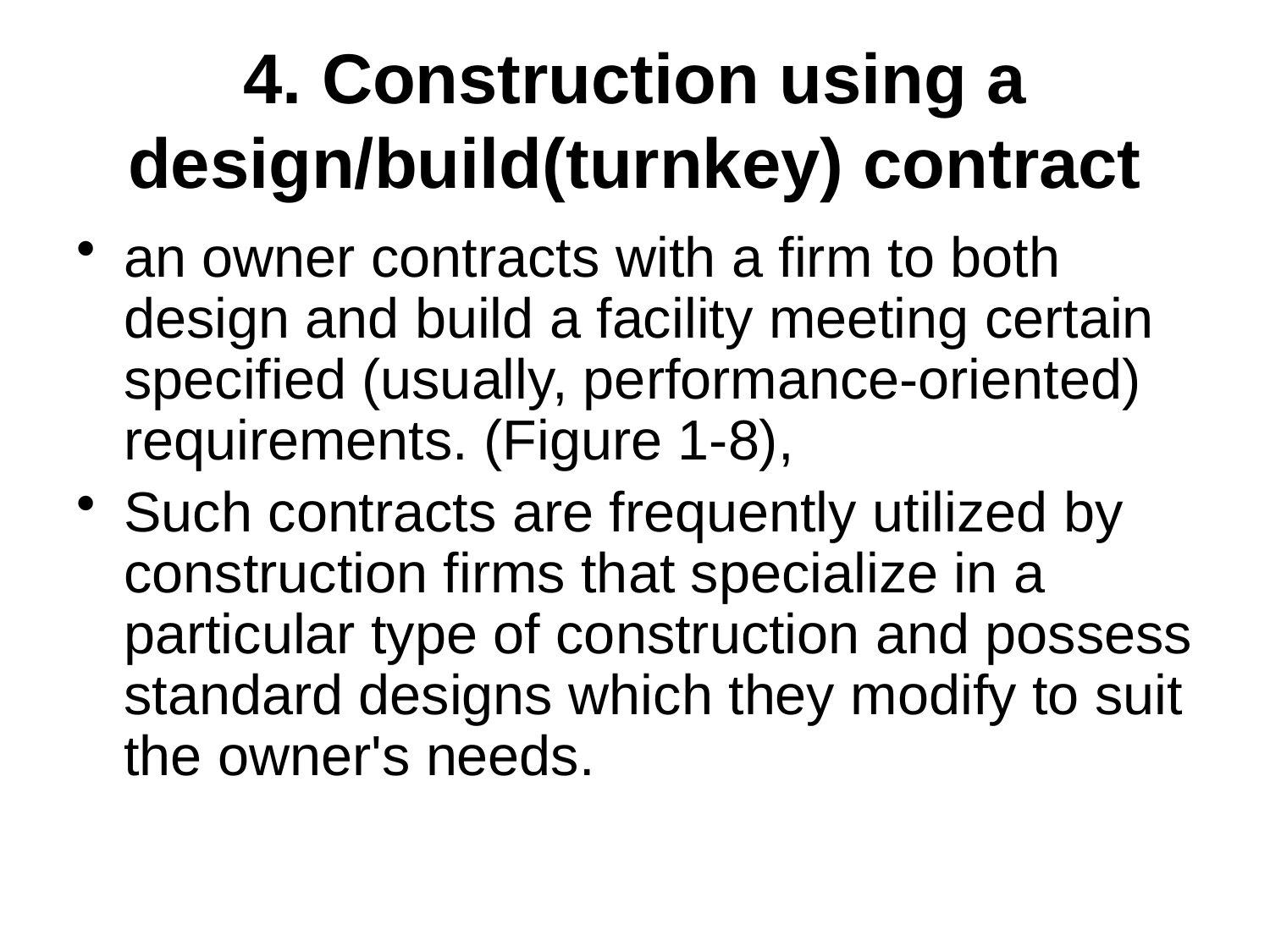

# 4. Construction using a design/build(turnkey) contract
an owner contracts with a firm to both design and build a facility meeting certain specified (usually, performance-oriented) requirements. (Figure 1-8),
Such contracts are frequently utilized by construction firms that specialize in a particular type of construction and possess standard designs which they modify to suit the owner's needs.